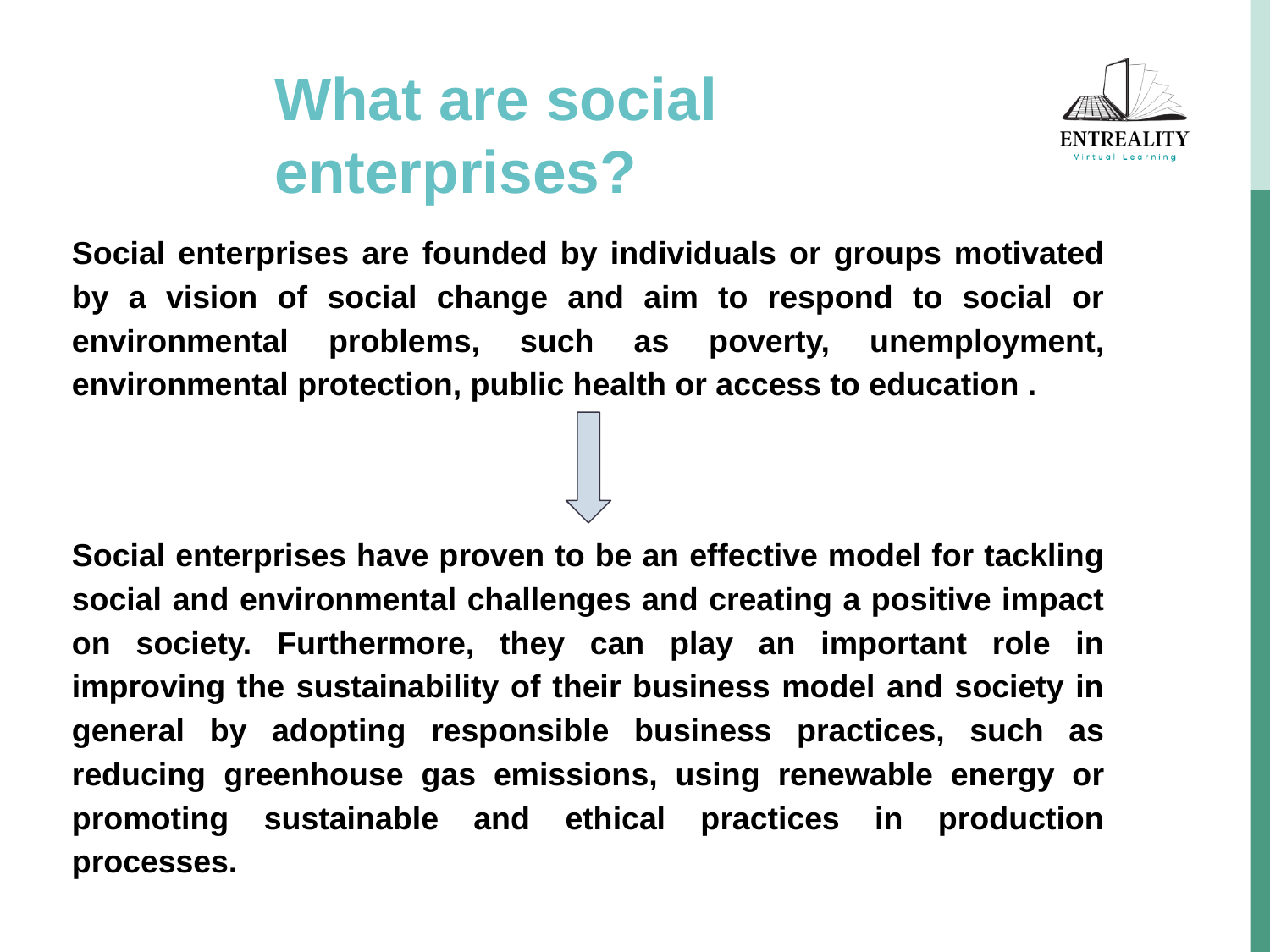

# What are social enterprises?
Social enterprises are founded by individuals or groups motivated by a vision of social change and aim to respond to social or environmental problems, such as poverty, unemployment, environmental protection, public health or access to education .

Social enterprises have proven to be an effective model for tackling social and environmental challenges and creating a positive impact on society. Furthermore, they can play an important role in improving the sustainability of their business model and society in general by adopting responsible business practices, such as reducing greenhouse gas emissions, using renewable energy or promoting sustainable and ethical practices in production processes.